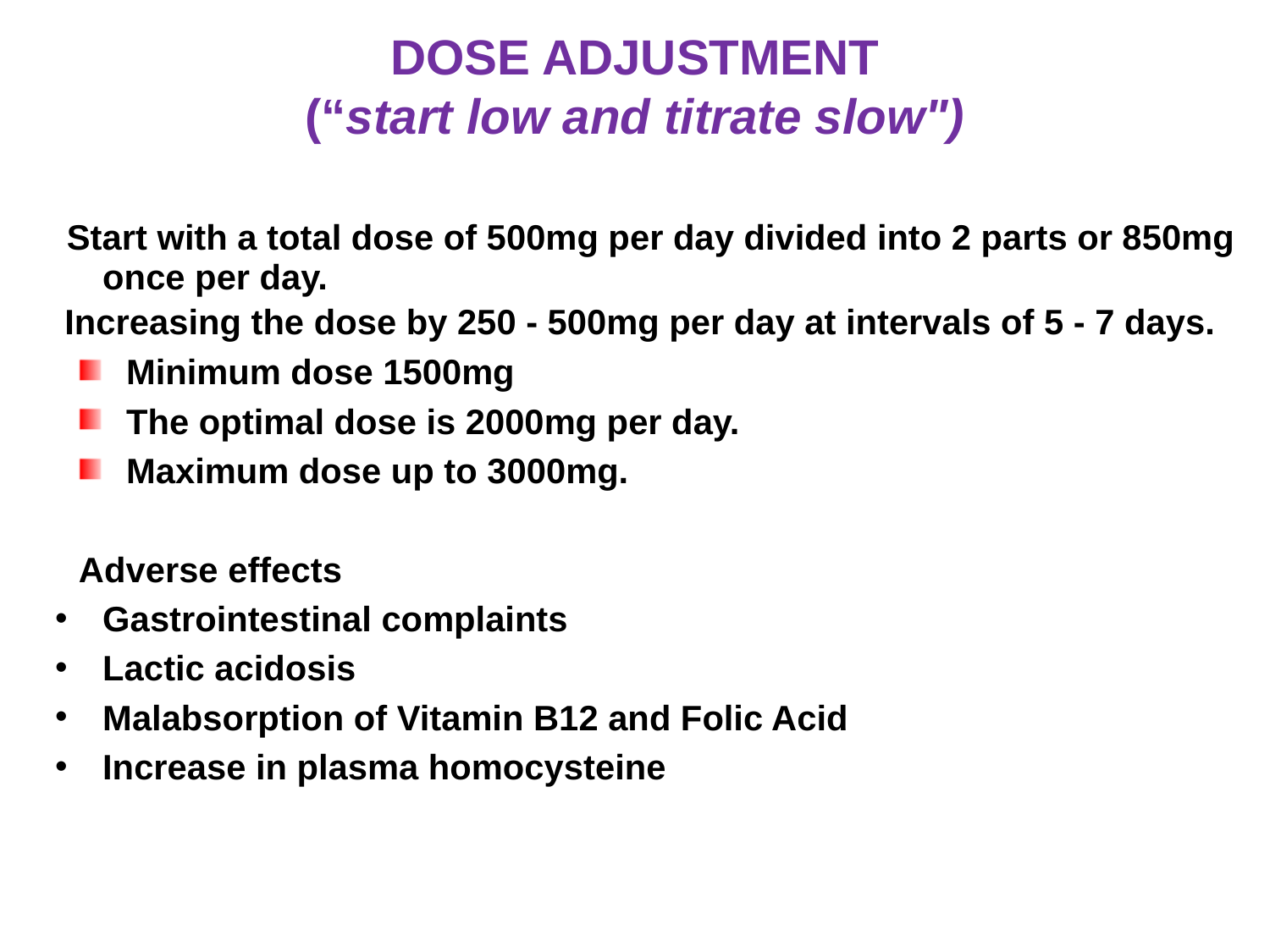

DOSE ADJUSTMENT
(“start low and titrate slow")

 Start with a total dose of 500mg per day divided into 2 parts or 850mg once per day.
 Increasing the dose by 250 - 500mg per day at intervals of 5 - 7 days.
Minimum dose 1500mg
The optimal dose is 2000mg per day.
Maximum dose up to 3000mg.

Adverse effects
Gastrointestinal complaints
Lactic acidosis
Malabsorption of Vitamin B12 and Folic Acid
Increase in plasma homocysteine